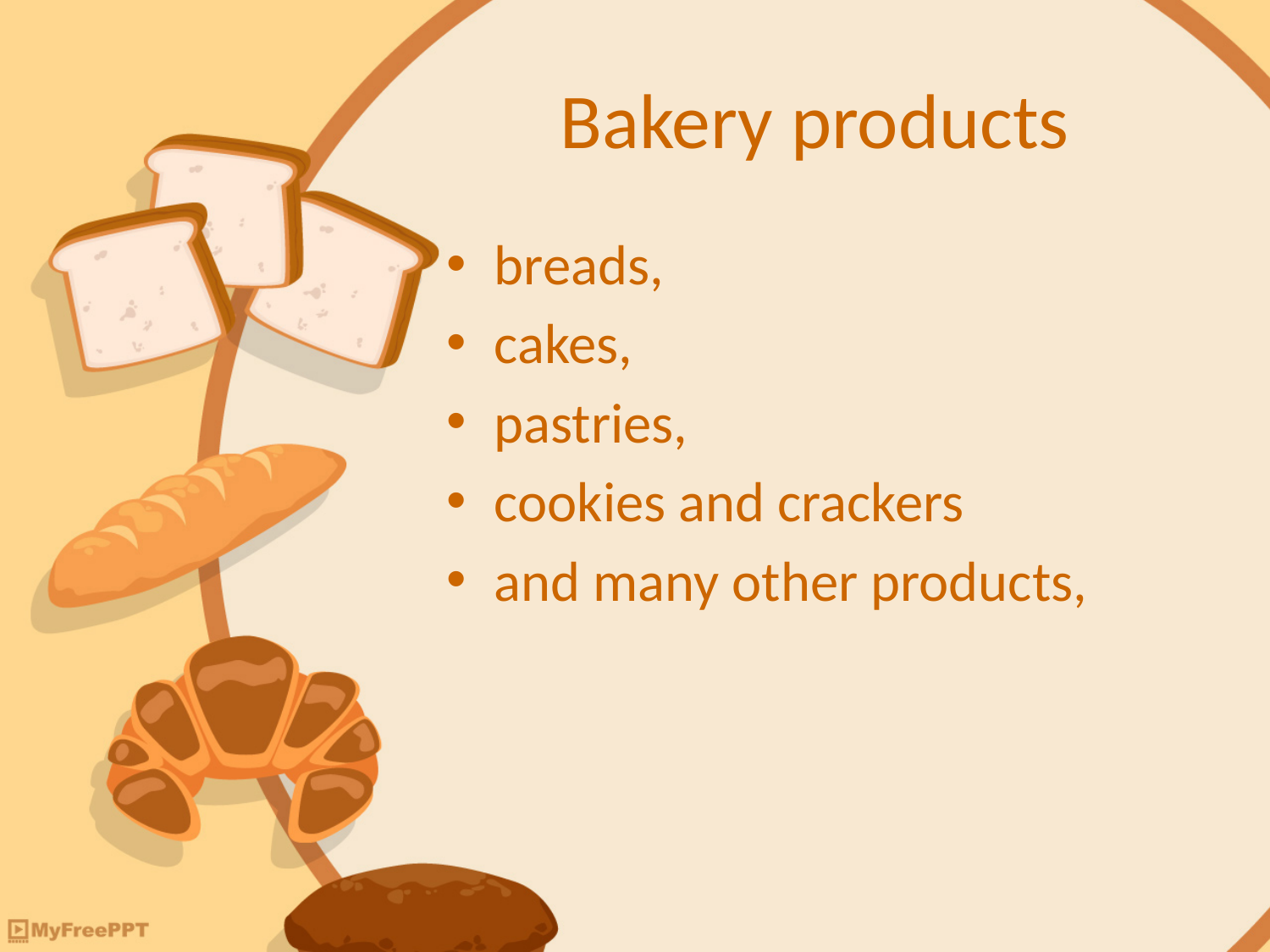

# Bakery products
breads,
cakes,
pastries,
cookies and crackers
and many other products,